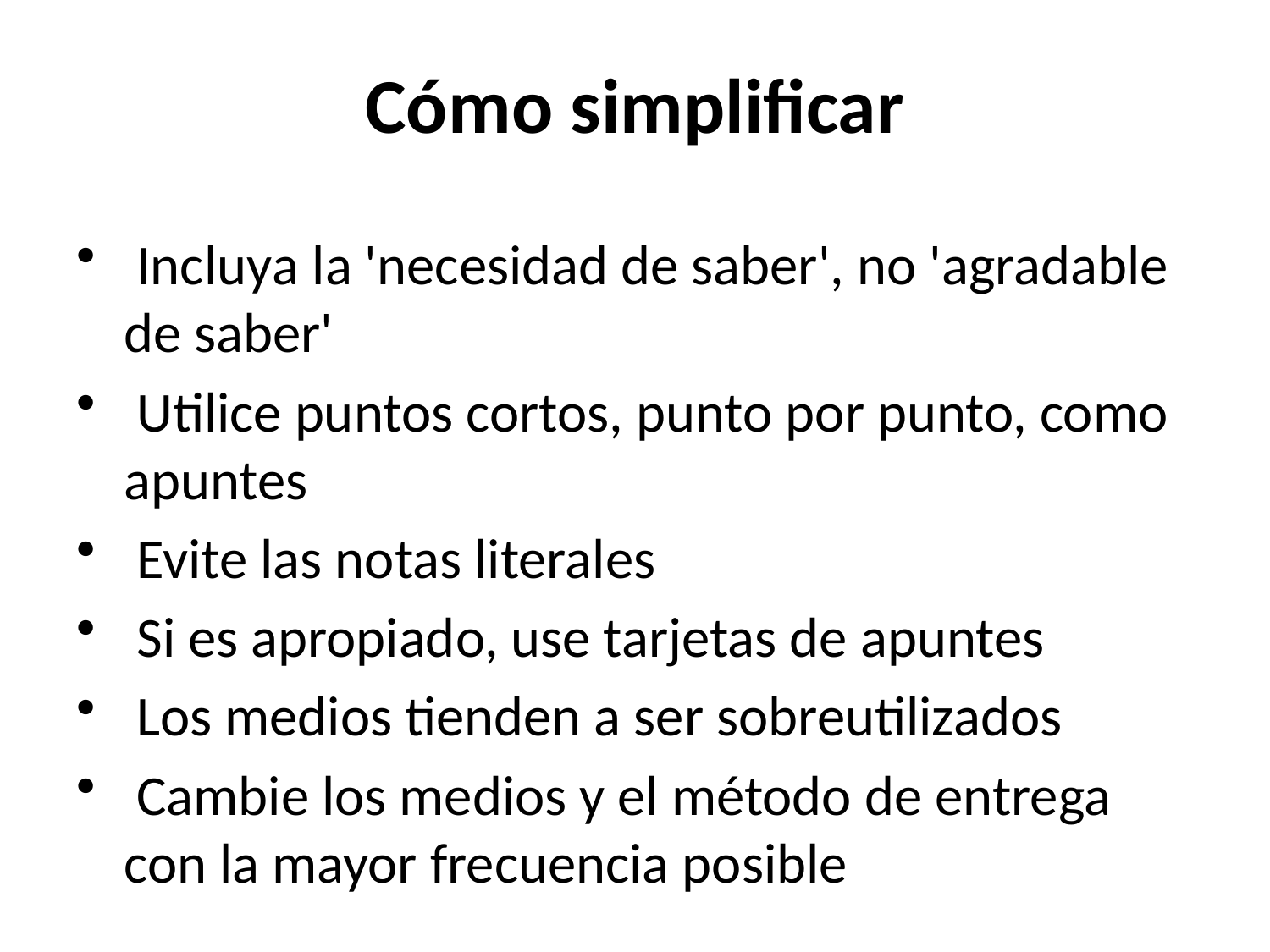

# Cómo simplificar
 Incluya la 'necesidad de saber', no 'agradable de saber'
 Utilice puntos cortos, punto por punto, como apuntes
 Evite las notas literales
 Si es apropiado, use tarjetas de apuntes
 Los medios tienden a ser sobreutilizados
 Cambie los medios y el método de entrega con la mayor frecuencia posible